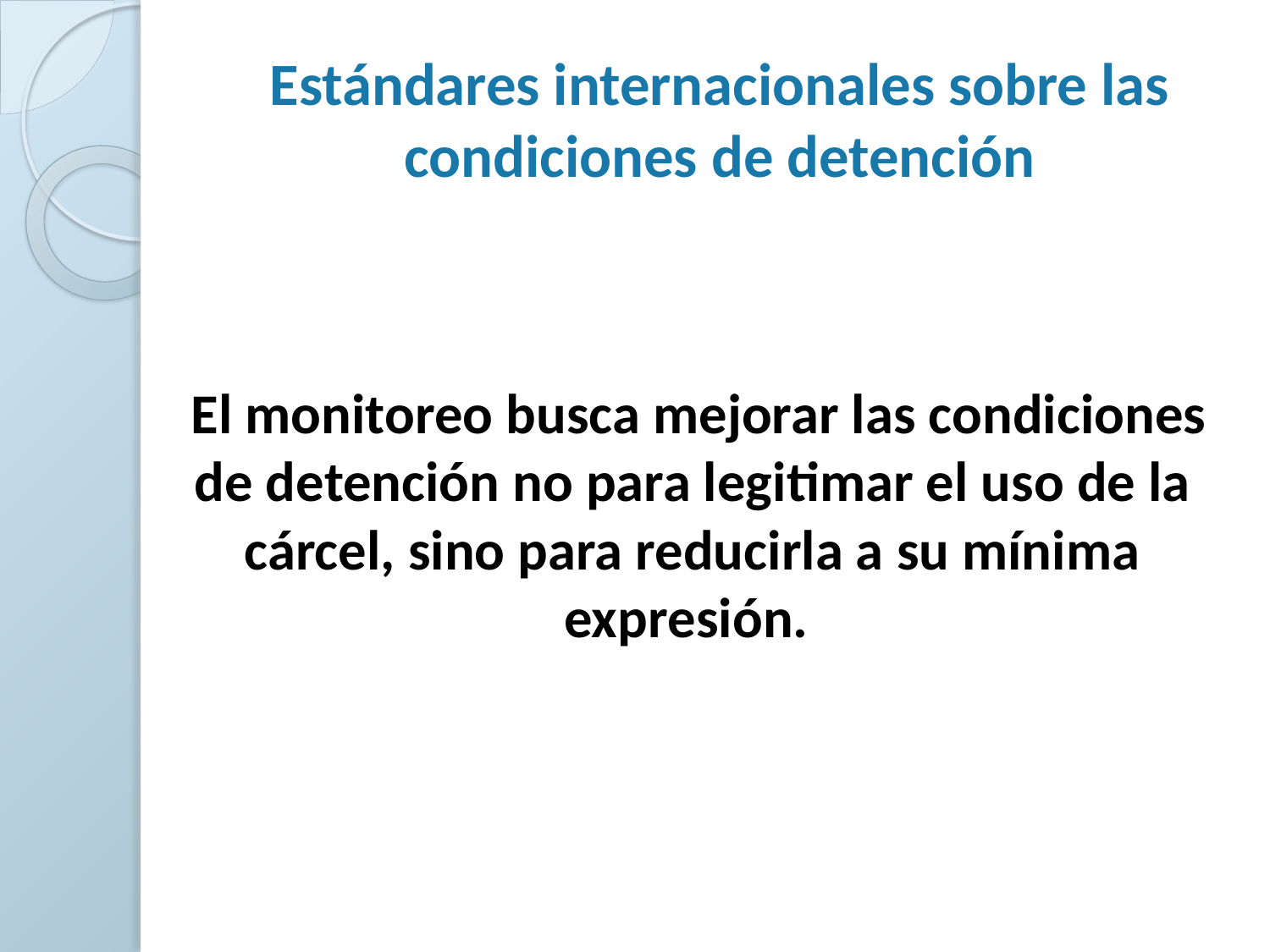

# Estándares internacionales sobre las condiciones de detención

 El monitoreo busca mejorar las condiciones de detención no para legitimar el uso de la cárcel, sino para reducirla a su mínima expresión.